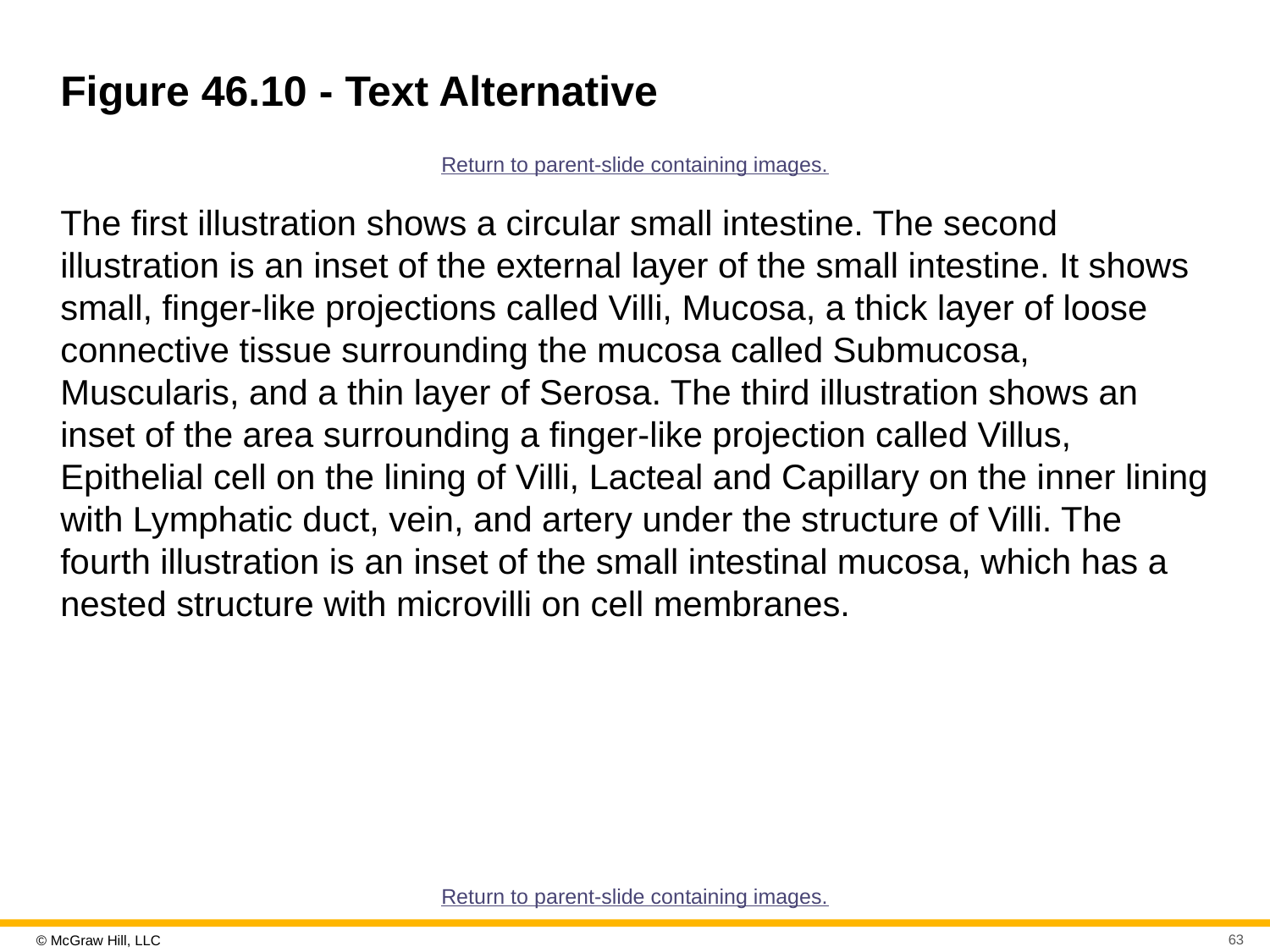

# Figure 46.10 - Text Alternative
Return to parent-slide containing images.
The first illustration shows a circular small intestine. The second illustration is an inset of the external layer of the small intestine. It shows small, finger-like projections called Villi, Mucosa, a thick layer of loose connective tissue surrounding the mucosa called Submucosa, Muscularis, and a thin layer of Serosa. The third illustration shows an inset of the area surrounding a finger-like projection called Villus, Epithelial cell on the lining of Villi, Lacteal and Capillary on the inner lining with Lymphatic duct, vein, and artery under the structure of Villi. The fourth illustration is an inset of the small intestinal mucosa, which has a nested structure with microvilli on cell membranes.
Return to parent-slide containing images.
63